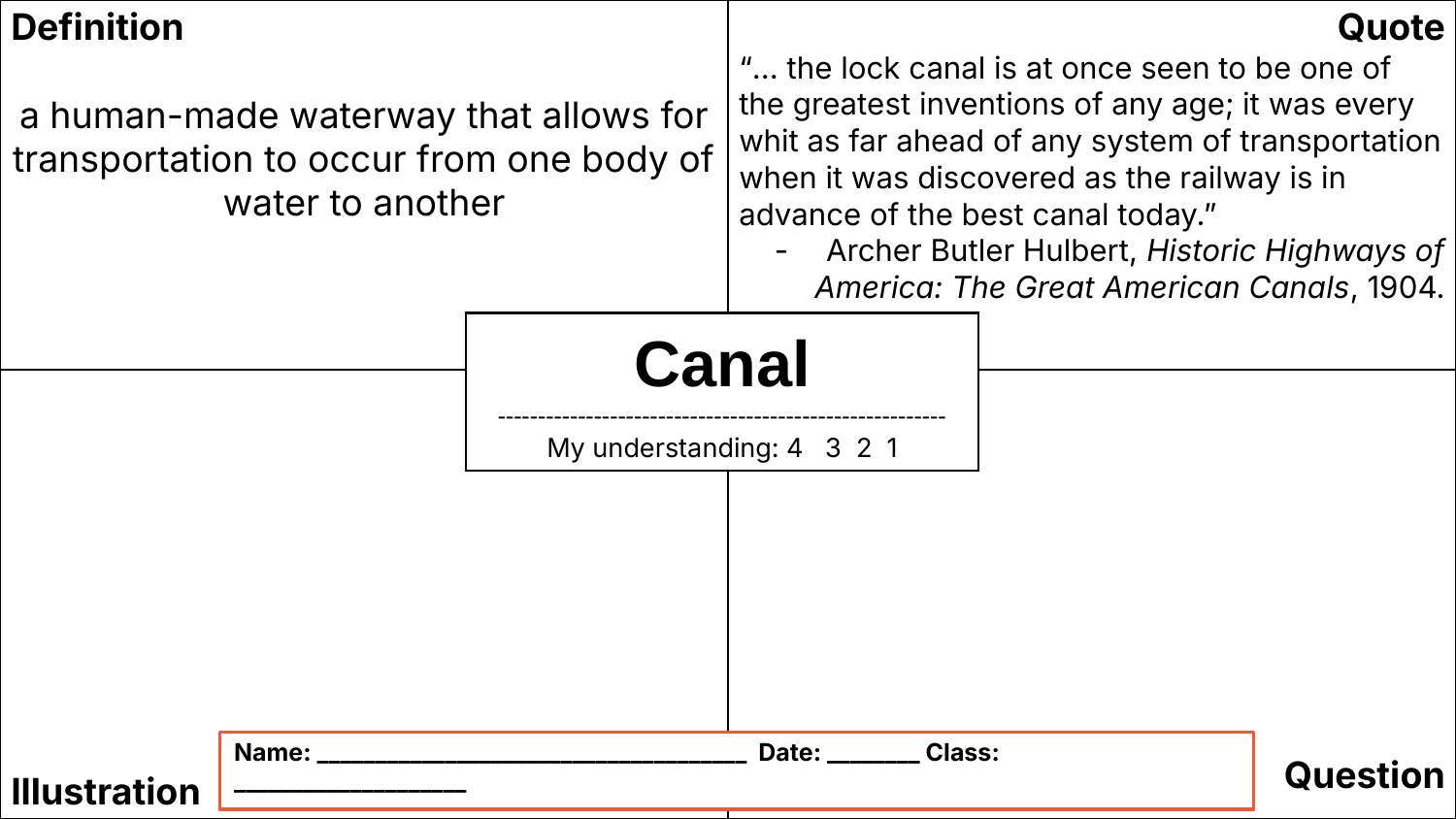

| Definition a human-made waterway that allows for transportation to occur from one body of water to another | Quote “... the lock canal is at once seen to be one of the greatest inventions of any age; it was every whit as far ahead of any system of transportation when it was discovered as the railway is in advance of the best canal today.” Archer Butler Hulbert, Historic Highways of America: The Great American Canals, 1904. |
| --- | --- |
| Illustration | Question |
Canal
--------------------------------------------------------
My understanding: 4   3  2  1
Name: _____________________________________  Date: ________ Class: ____________________